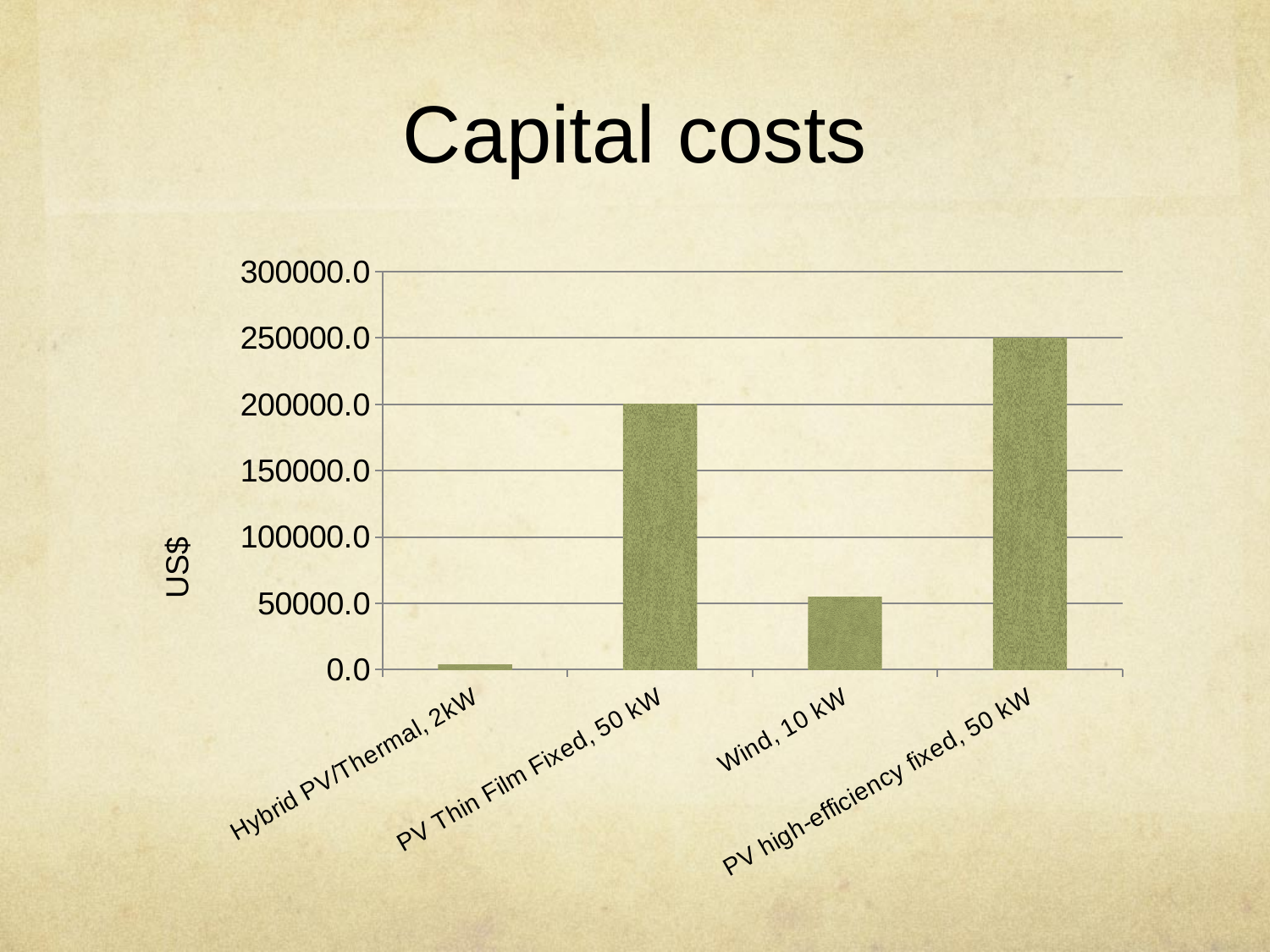

# Capital costs

### Chart

| Category | US$ |
|---|---|
| Hybrid PV/Thermal, 2kW | 3360.0 |
| PV Thin Film Fixed, 50 kW | 200000.0 |
| Wind, 10 kW | 55000.0 |
| PV high-efficiency fixed, 50 kW | 250000.0 |